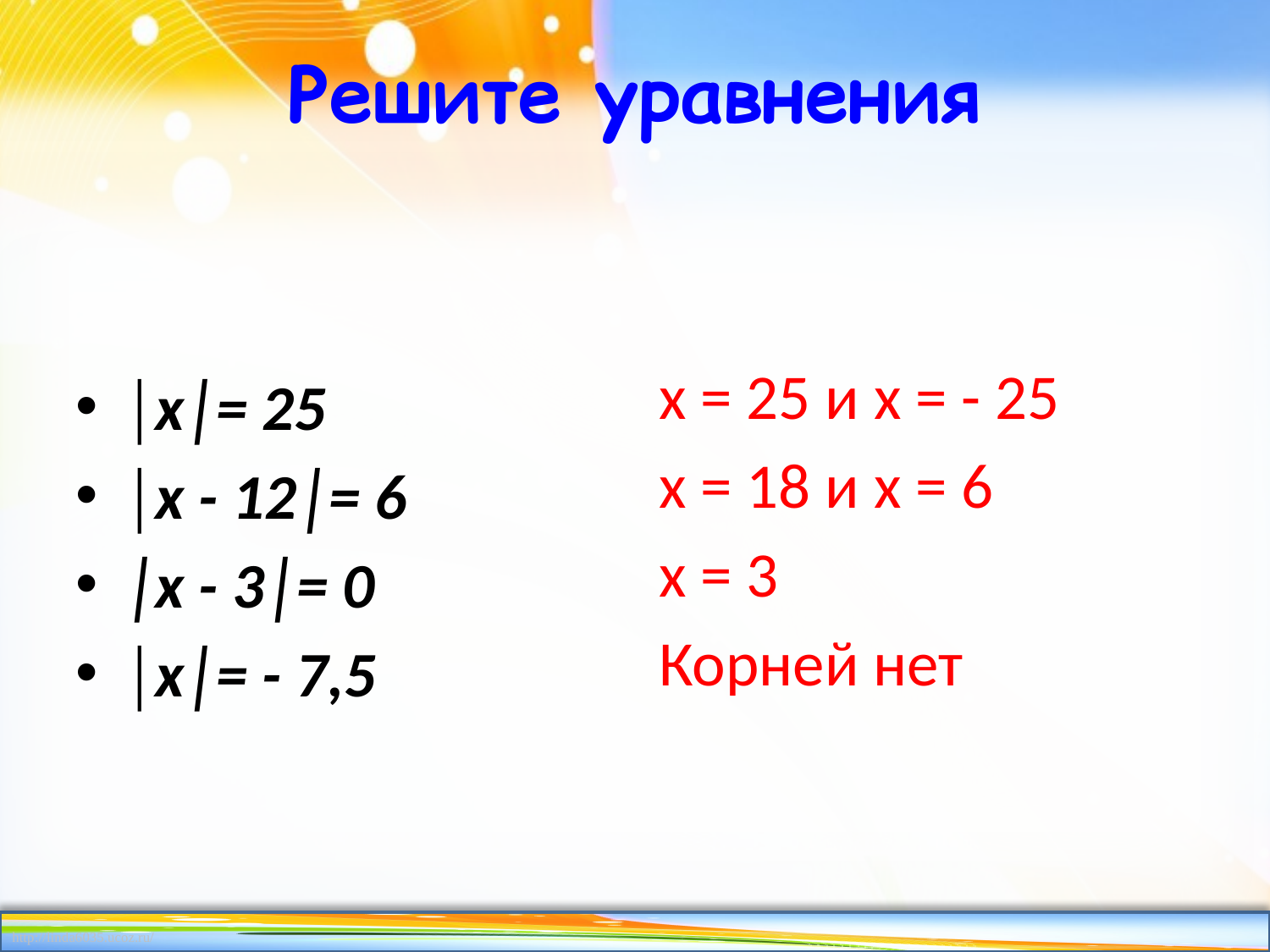

# Решите уравнения
х = 25 и х = - 25
х = 18 и х = 6
х = 3
Корней нет
│х│= 25
│х - 12│= 6
│х - 3│= 0
│х│= - 7,5